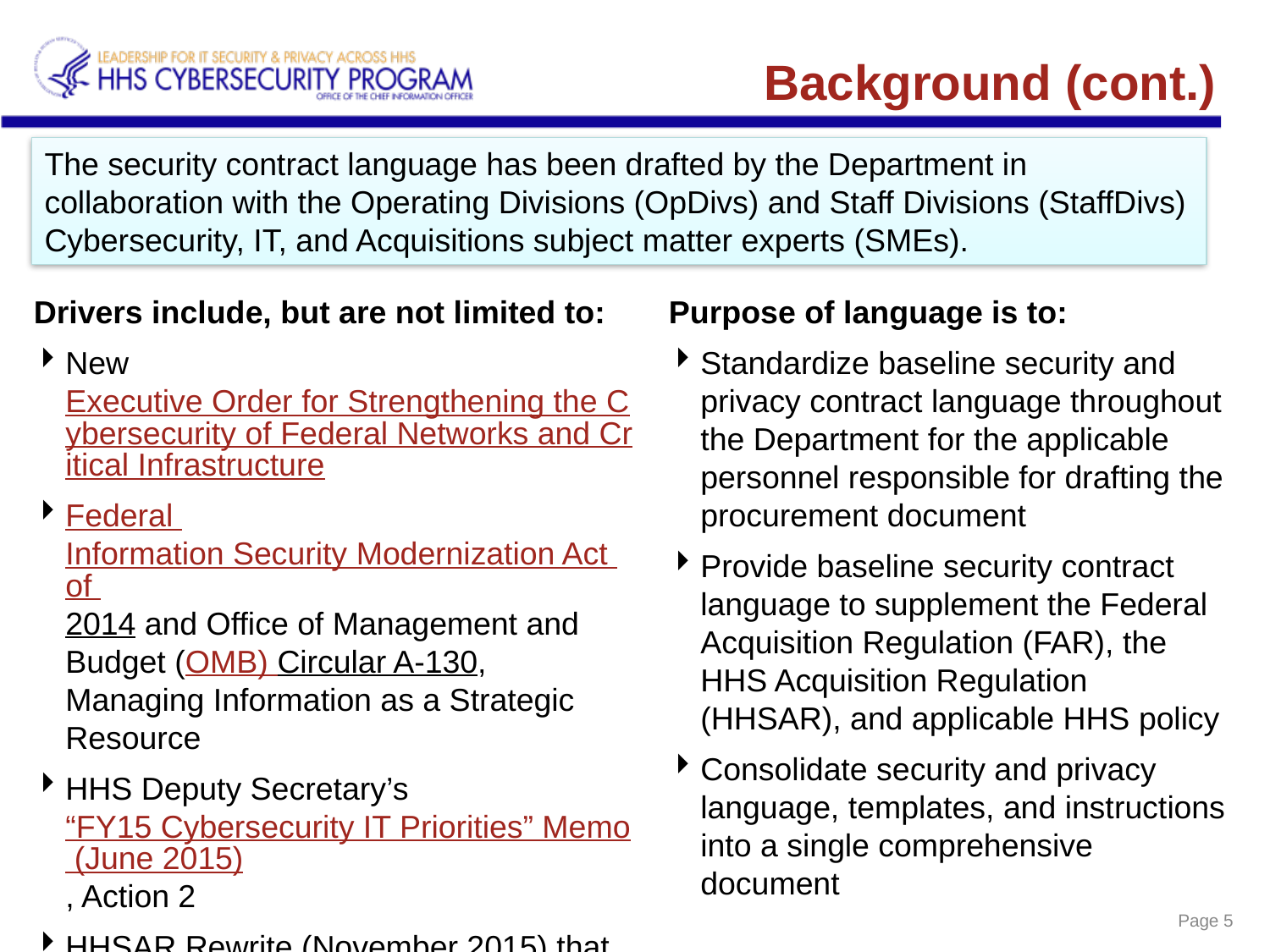

# Background (cont.)
The security contract language has been drafted by the Department in collaboration with the Operating Divisions (OpDivs) and Staff Divisions (StaffDivs) Cybersecurity, IT, and Acquisitions subject matter experts (SMEs).
Drivers include, but are not limited to:
New Executive Order for Strengthening the Cybersecurity of Federal Networks and Critical Infrastructure
Federal Information Security Modernization Act of 2014 and Office of Management and Budget (OMB) Circular A-130, Managing Information as a Strategic Resource
HHS Deputy Secretary’s “FY15 Cybersecurity IT Priorities” Memo (June 2015), Action 2
HHSAR Rewrite (November 2015) that removed internal procedures, guidance and instruction
Purpose of language is to:
Standardize baseline security and privacy contract language throughout the Department for the applicable personnel responsible for drafting the procurement document
Provide baseline security contract language to supplement the Federal Acquisition Regulation (FAR), the HHS Acquisition Regulation (HHSAR), and applicable HHS policy
Consolidate security and privacy language, templates, and instructions into a single comprehensive document

Page 5